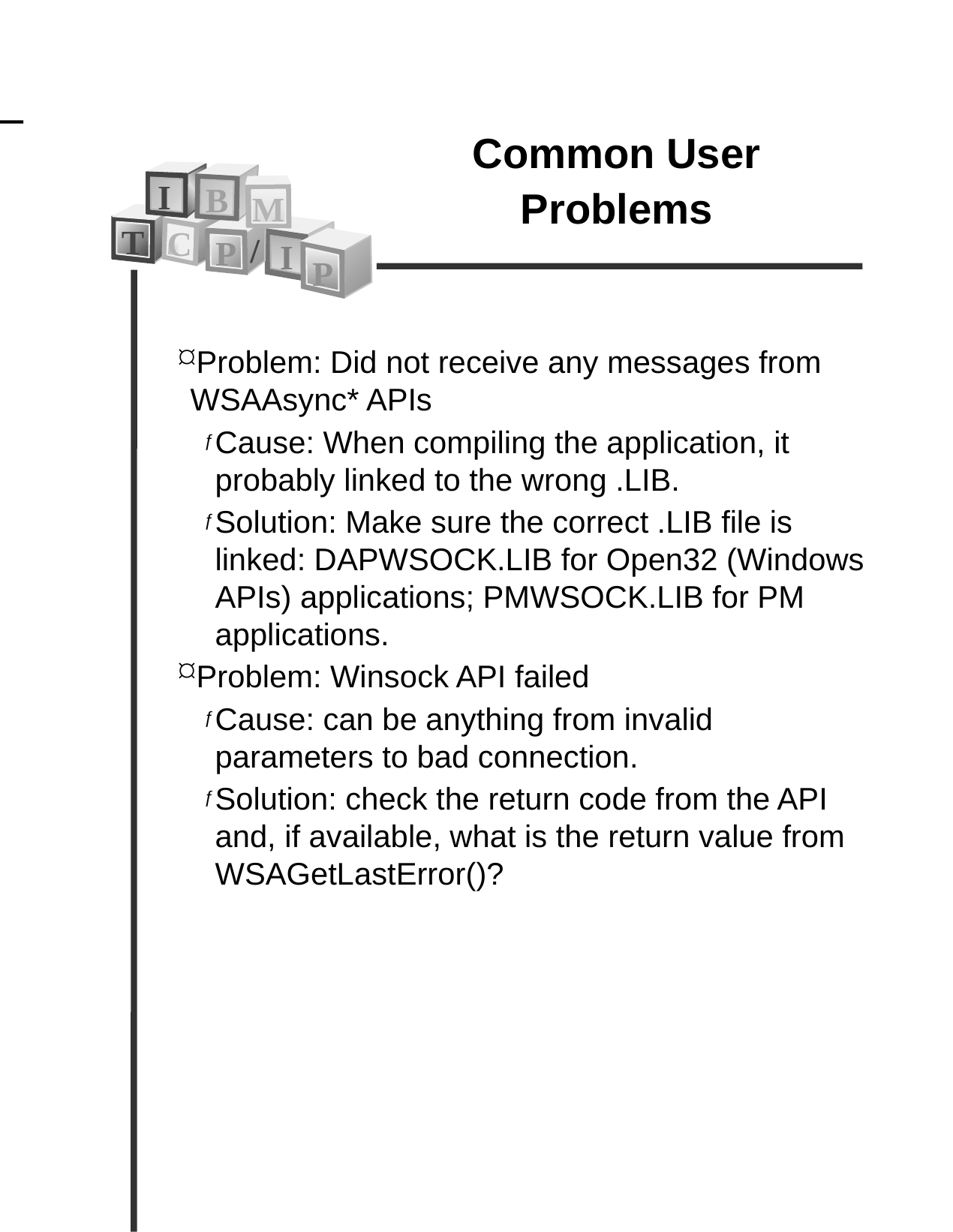

Common User Problems

I

B

M

T
C

/

P

I

P

Problem: Did not receive any messages from WSAAsync* APIs
Cause: When compiling the application, it probably linked to the wrong .LIB.
Solution: Make sure the correct .LIB file is linked: DAPWSOCK.LIB for Open32 (Windows APIs) applications; PMWSOCK.LIB for PM applications.
Problem: Winsock API failed
Cause: can be anything from invalid parameters to bad connection.
Solution: check the return code from the API and, if available, what is the return value from WSAGetLastError()?